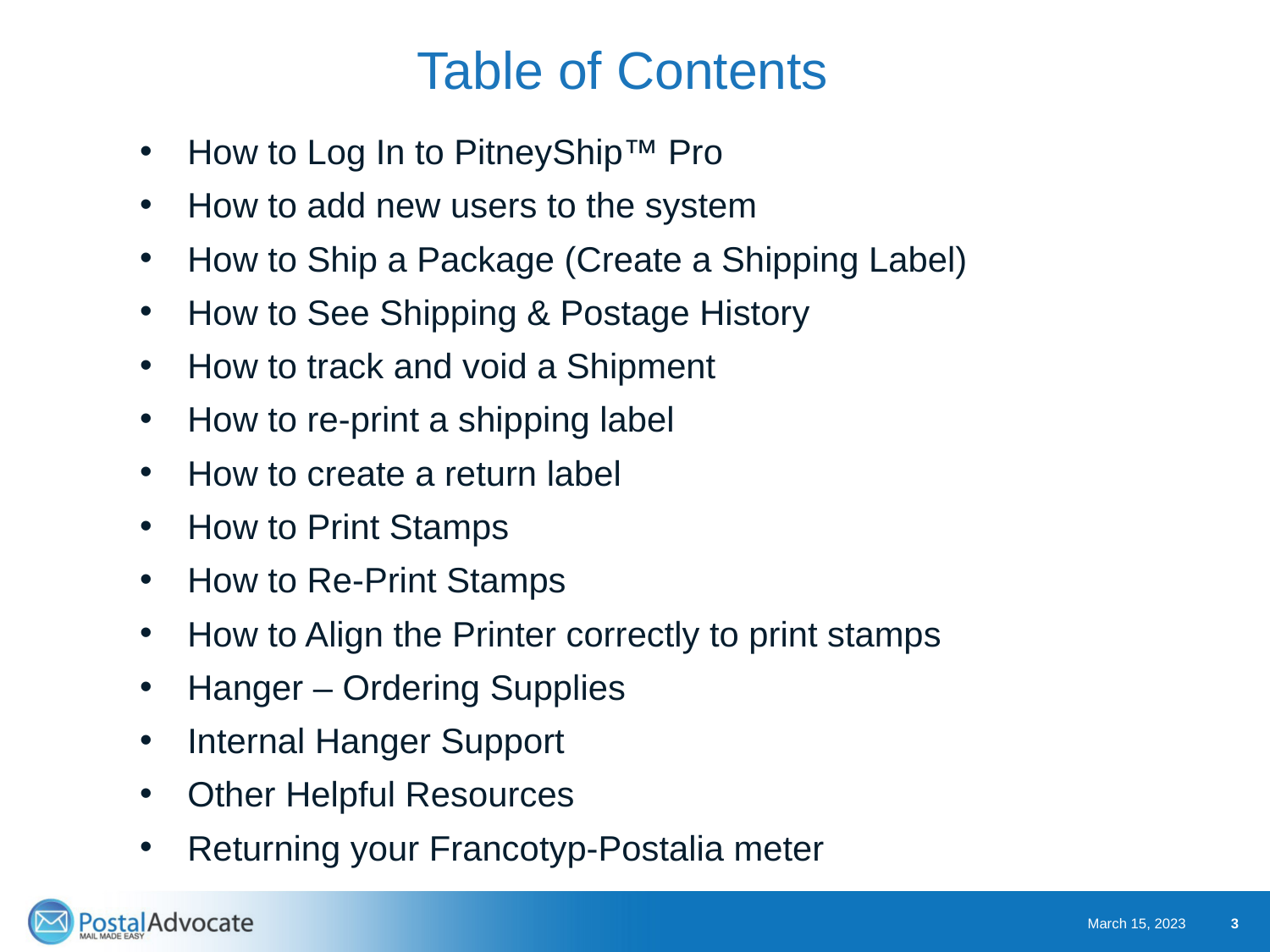

# Table of Contents
How to Log In to PitneyShip™ Pro
How to add new users to the system
How to Ship a Package (Create a Shipping Label)
How to See Shipping & Postage History
How to track and void a Shipment
How to re-print a shipping label
How to create a return label
How to Print Stamps
How to Re-Print Stamps
How to Align the Printer correctly to print stamps
Hanger – Ordering Supplies
Internal Hanger Support
Other Helpful Resources
Returning your Francotyp-Postalia meter
March 15, 2023
3